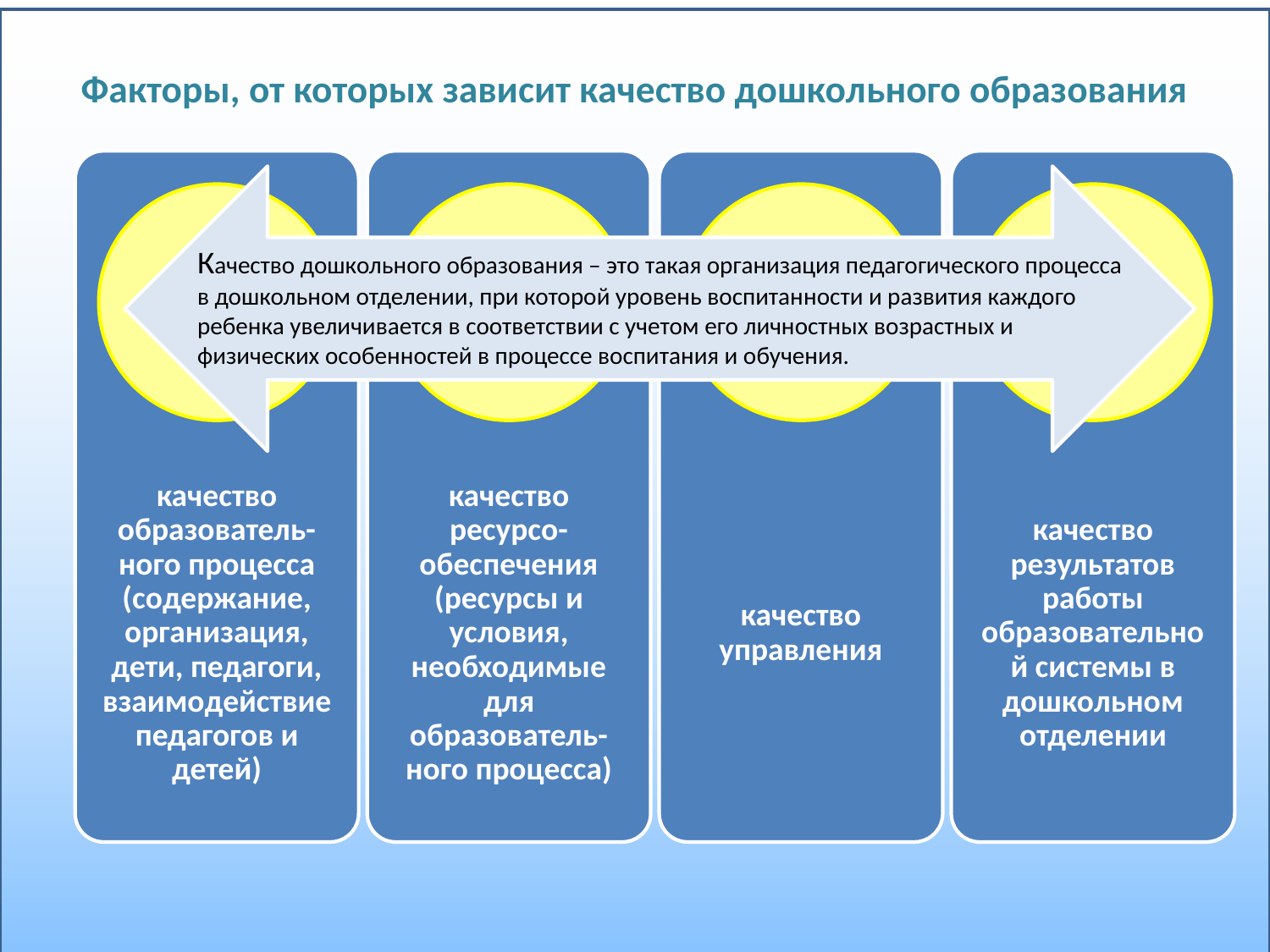

# Факторы, от которых зависит качество дошкольного образования

качество образователь-ного процесса (содержание, организация, дети, педагоги, взаимодействие педагогов и детей)

качество ресурсо-обеспечения (ресурсы и условия, необходимые для образователь-ного процесса)

качество управления

качество результатов работы образовательной системы в дошкольном отделении
Качество дошкольного образования – это такая организация педагогического процесса в дошкольном отделении, при которой уровень воспитанности и развития каждого ребенка увеличивается в соответствии с учетом его личностных возрастных и физических особенностей в процессе воспитания и обучения.